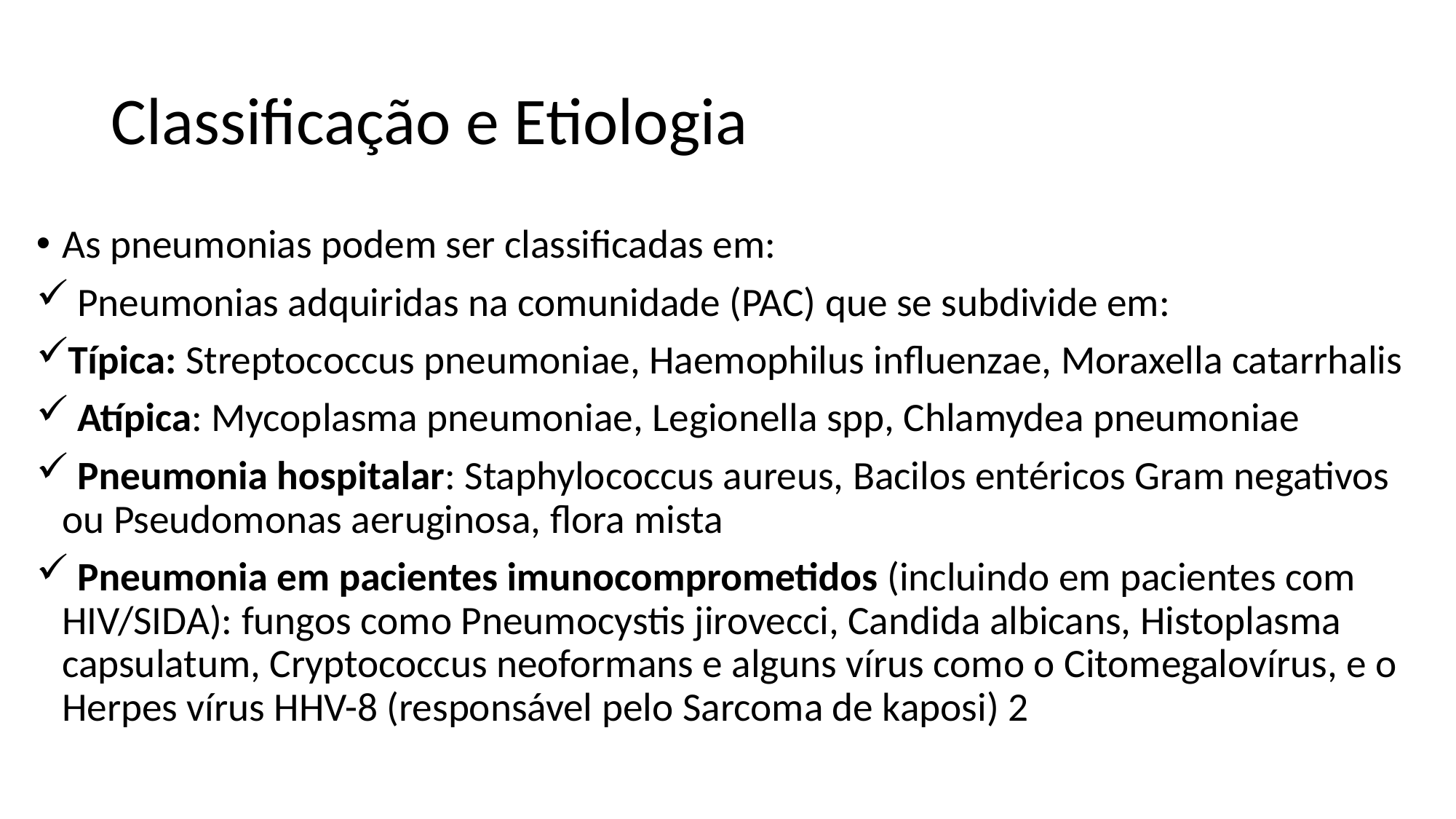

# Classificação e Etiologia
As pneumonias podem ser classificadas em:
 Pneumonias adquiridas na comunidade (PAC) que se subdivide em:
Típica: Streptococcus pneumoniae, Haemophilus influenzae, Moraxella catarrhalis
 Atípica: Mycoplasma pneumoniae, Legionella spp, Chlamydea pneumoniae
 Pneumonia hospitalar: Staphylococcus aureus, Bacilos entéricos Gram negativos ou Pseudomonas aeruginosa, flora mista
 Pneumonia em pacientes imunocomprometidos (incluindo em pacientes com HIV/SIDA): fungos como Pneumocystis jirovecci, Candida albicans, Histoplasma capsulatum, Cryptococcus neoformans e alguns vírus como o Citomegalovírus, e o Herpes vírus HHV-8 (responsável pelo Sarcoma de kaposi) 2